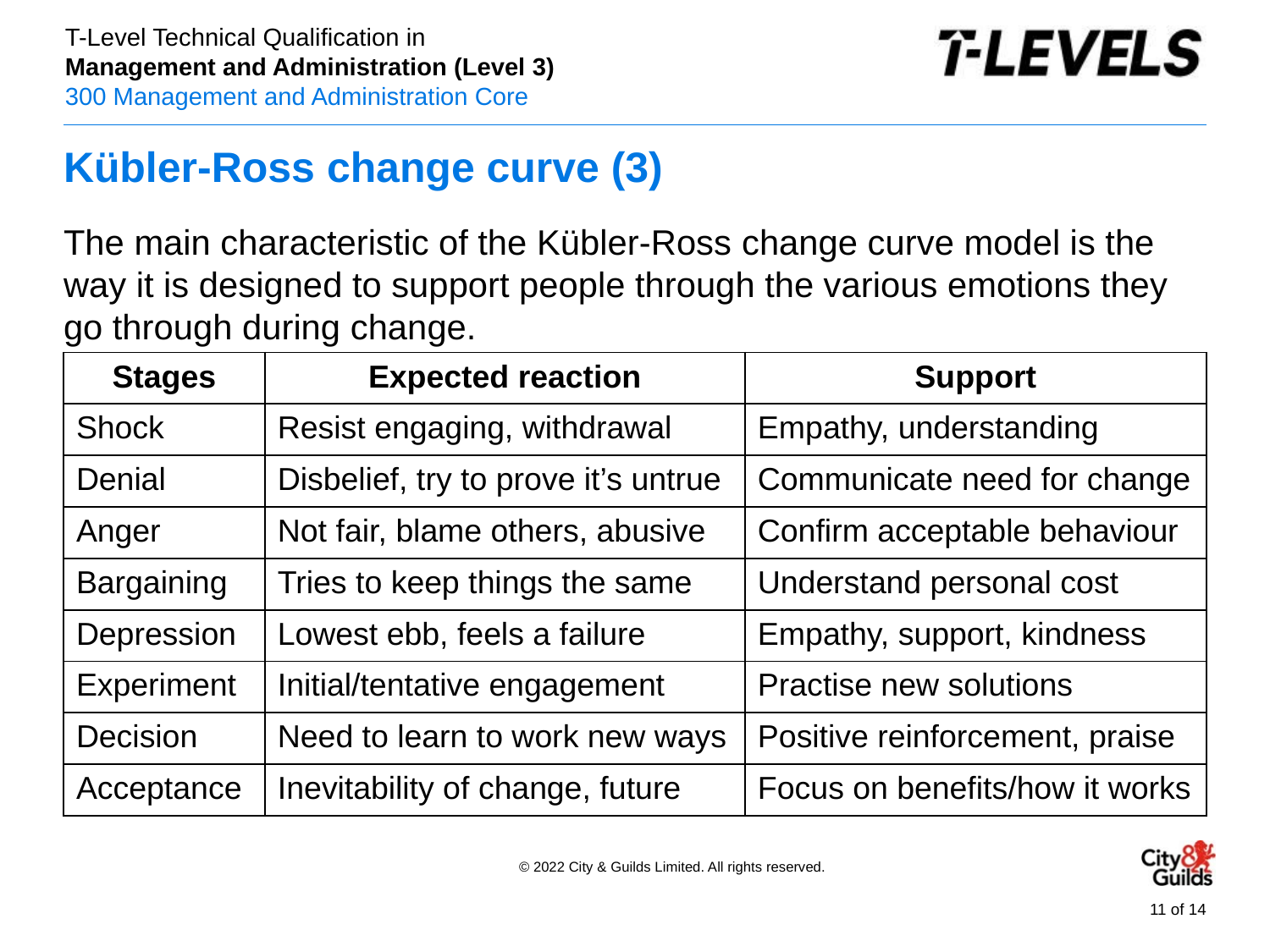

# Kübler-Ross change curve (3)
The main characteristic of the Kübler-Ross change curve model is the way it is designed to support people through the various emotions they go through during change.

| Stages | Expected reaction | Support |
| --- | --- | --- |
| Shock | Resist engaging, withdrawal | Empathy, understanding |
| Denial | Disbelief, try to prove it’s untrue | Communicate need for change |
| Anger | Not fair, blame others, abusive | Confirm acceptable behaviour |
| Bargaining | Tries to keep things the same | Understand personal cost |
| Depression | Lowest ebb, feels a failure | Empathy, support, kindness |
| Experiment | Initial/tentative engagement | Practise new solutions |
| Decision | Need to learn to work new ways | Positive reinforcement, praise |
| Acceptance | Inevitability of change, future | Focus on benefits/how it works |